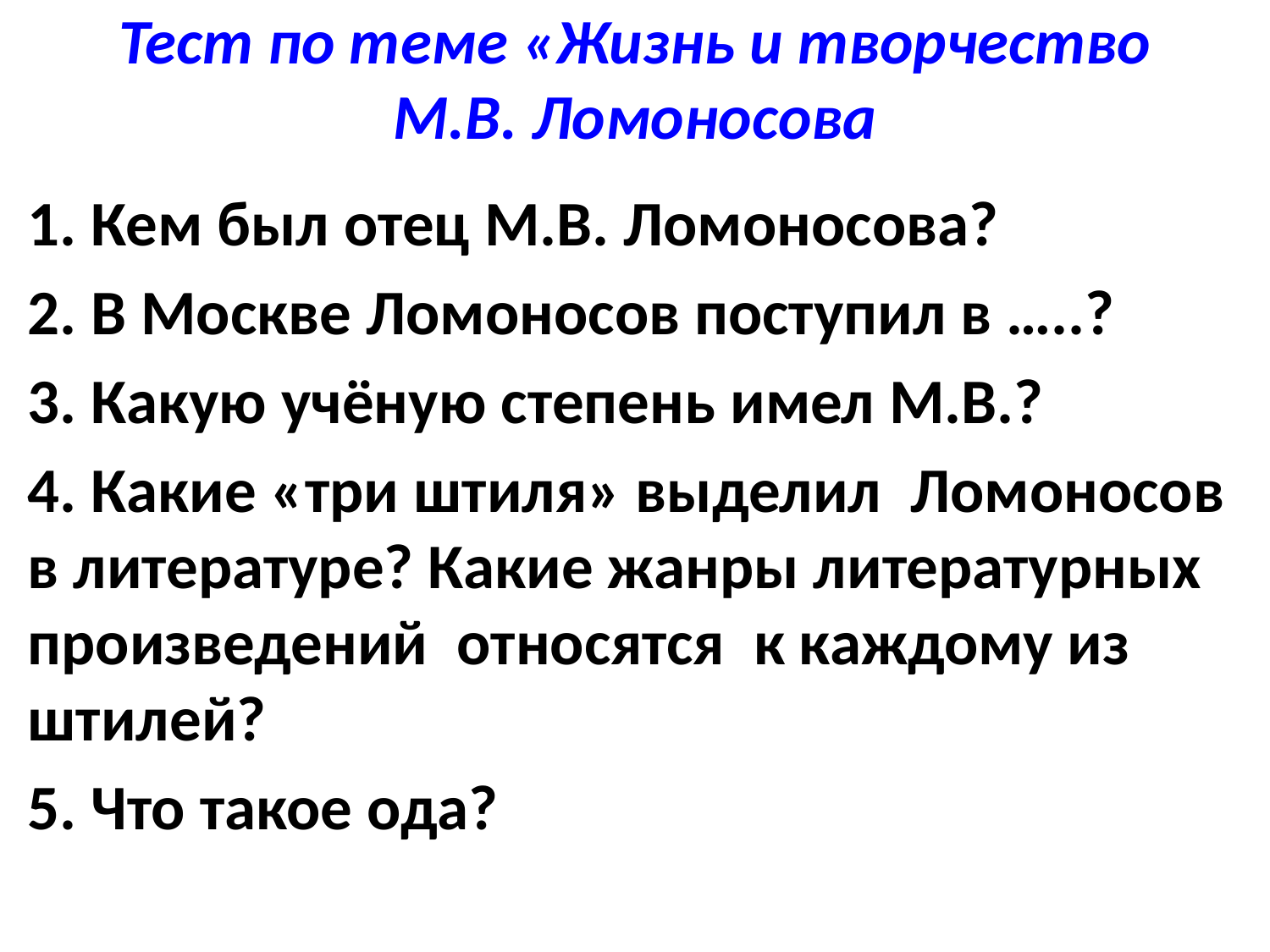

# Тест по теме «Жизнь и творчество М.В. Ломоносова
Кем был отец М.В. Ломоносова?
2. В Москве Ломоносов поступил в …..?
3. Какую учёную степень имел М.В.?
4. Какие «три штиля» выделил  Ломоносов в литературе? Какие жанры литературных произведений  относятся  к каждому из штилей?
5. Что такое ода?